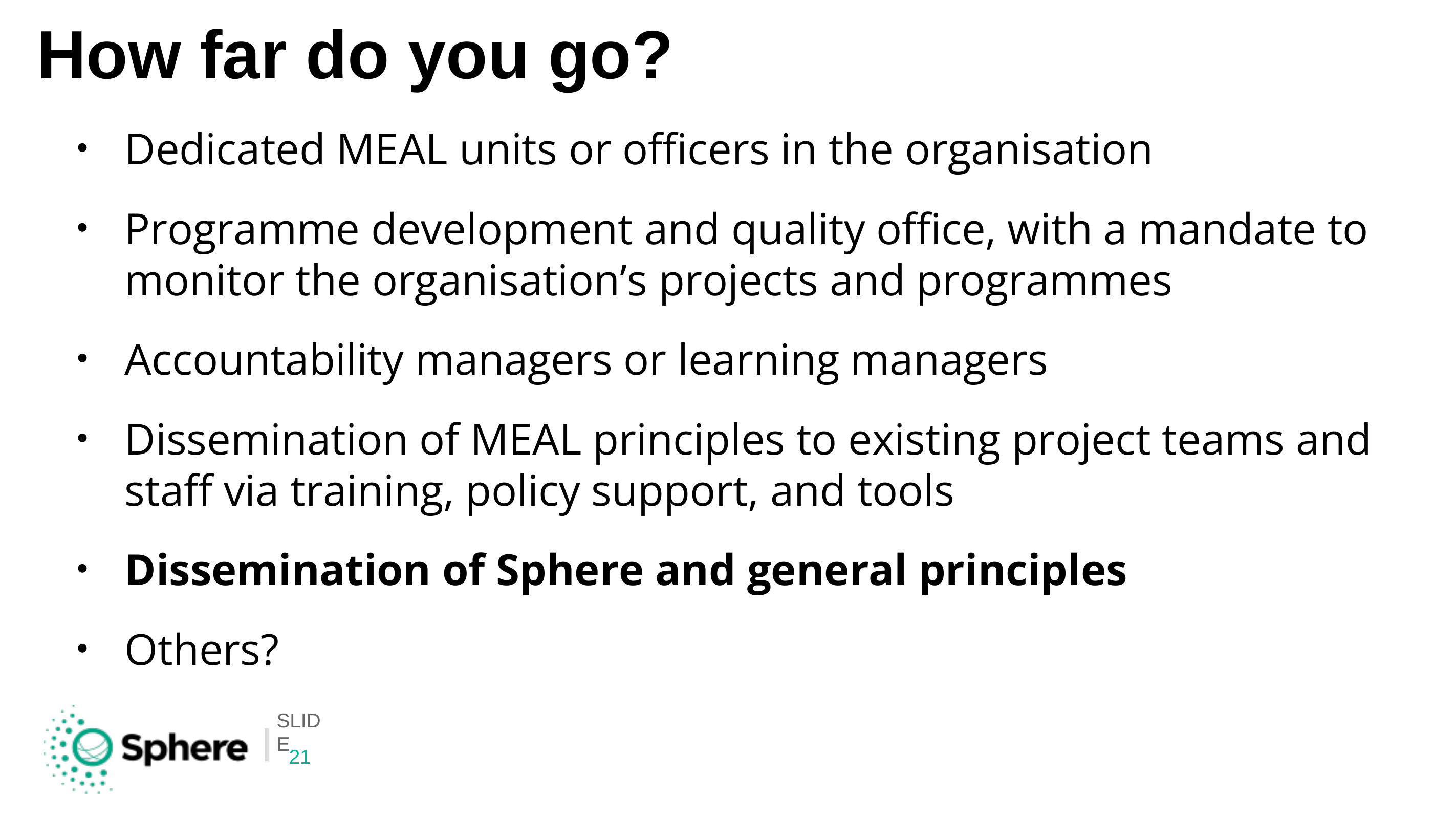

# How far do you go?
Dedicated MEAL units or officers in the organisation
Programme development and quality office, with a mandate to monitor the organisation’s projects and programmes
Accountability managers or learning managers
Dissemination of MEAL principles to existing project teams and staff via training, policy support, and tools
Dissemination of Sphere and general principles
Others?
21